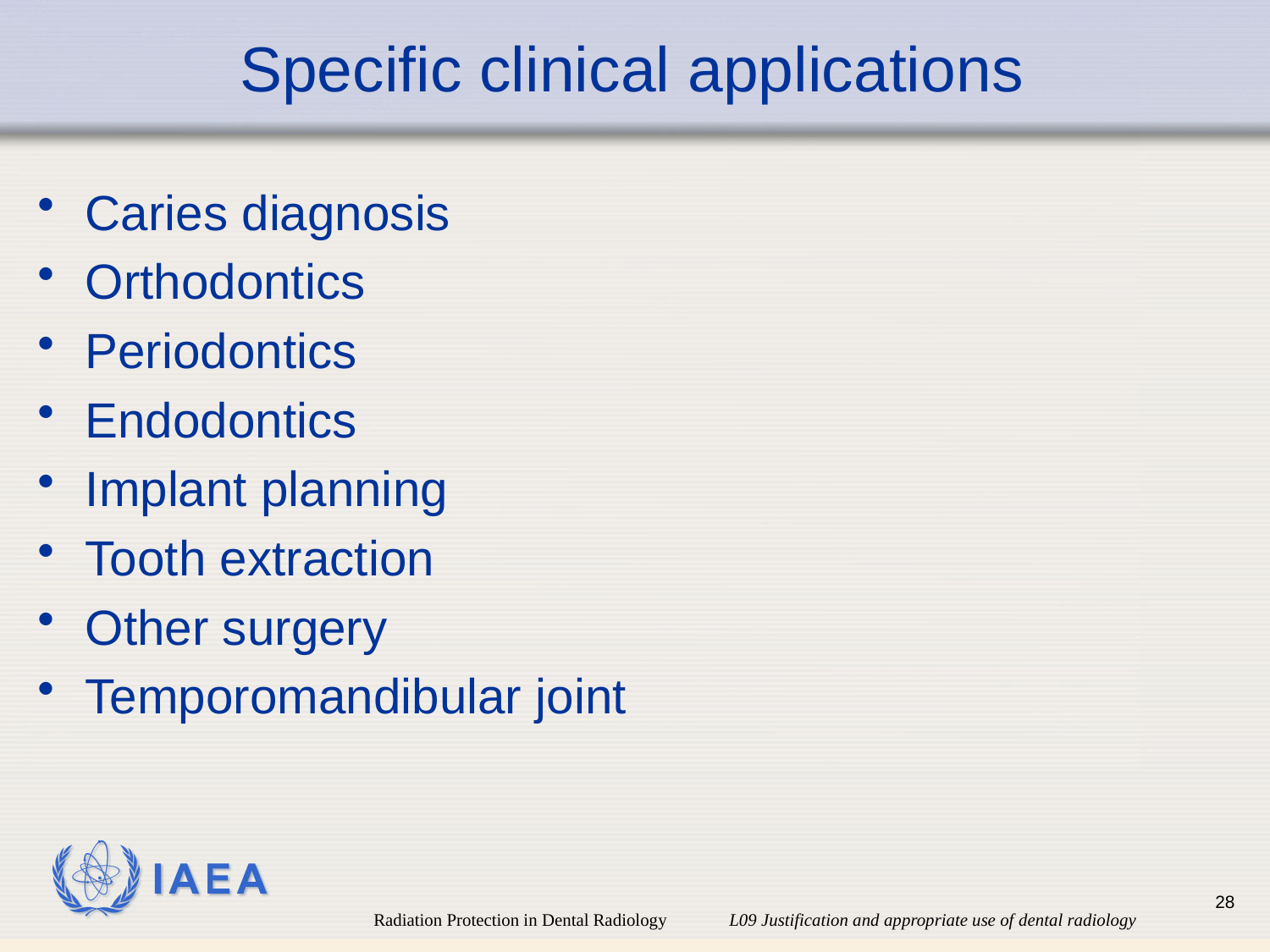

# Specific clinical applications
Caries diagnosis
Orthodontics
Periodontics
Endodontics
Implant planning
Tooth extraction
Other surgery
Temporomandibular joint

28
Radiation Protection in Dental Radiology              L09 Justification and appropriate use of dental radiology